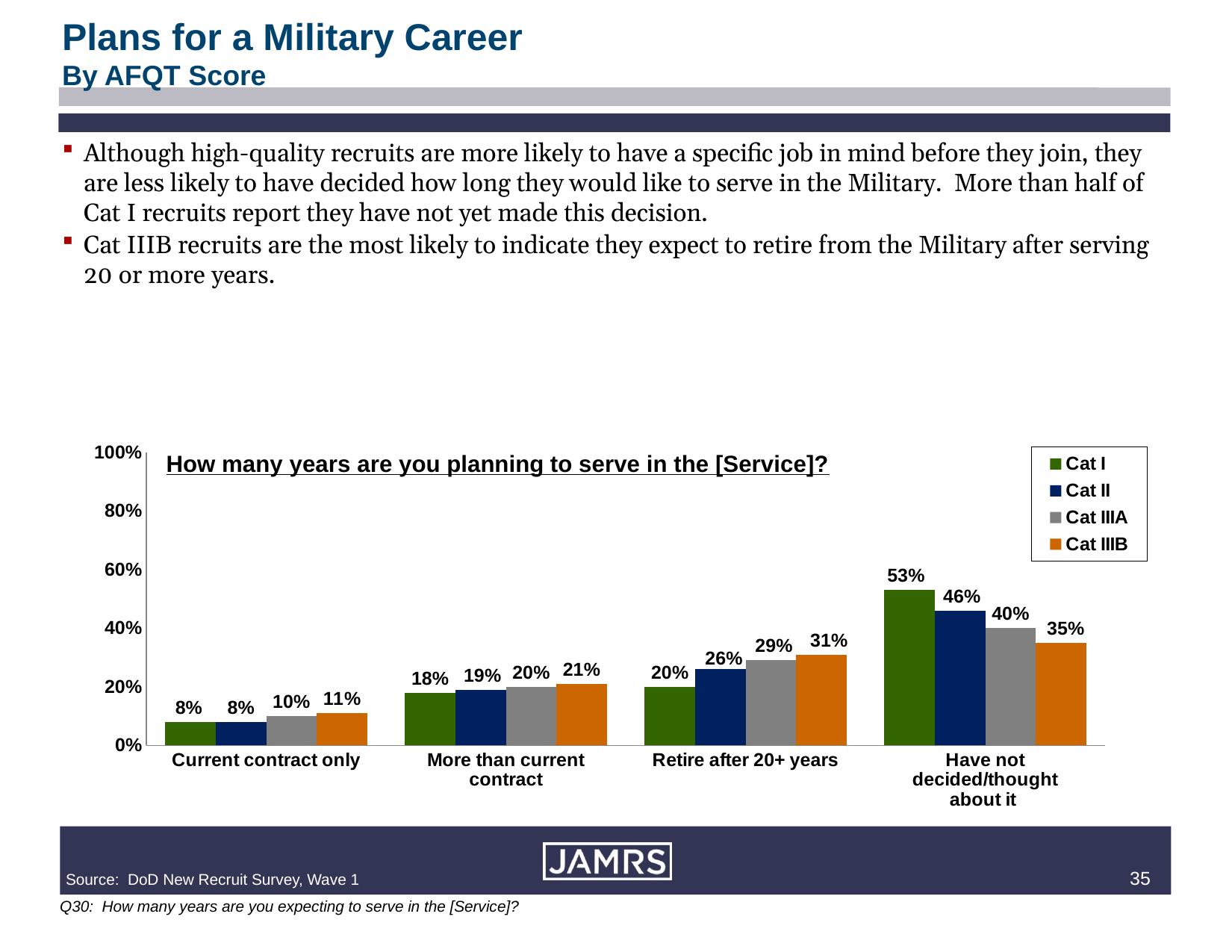

Plans for a Military Career
By AFQT Score
How many years are you planning to serve in the [Service]?
Although high-quality recruits are more likely to have a specific job in mind before they join, they are less likely to have decided how long they would like to serve in the Military.  More than half of Cat I recruits report they have not yet made this decision.
Cat IIIB recruits are the most likely to indicate they expect to retire from the Military after serving 20 or more years.

### Chart

| Category | Cat I  | Cat II | Cat IIIA | Cat IIIB |
|---|---|---|---|---|
| Current contract only | 0.08 | 0.08 | 0.1 | 0.11 |
| More than current contract | 0.18 | 0.19 | 0.2 | 0.21 |
| Retire after 20+ years | 0.2 | 0.26 | 0.29 | 0.31 |
| Have not decided/thought about it  | 0.53 | 0.46 | 0.4 | 0.35 |
35
Source:  DoD New Recruit Survey, Wave 1
	Q30:  How many years are you expecting to serve in the [Service]?